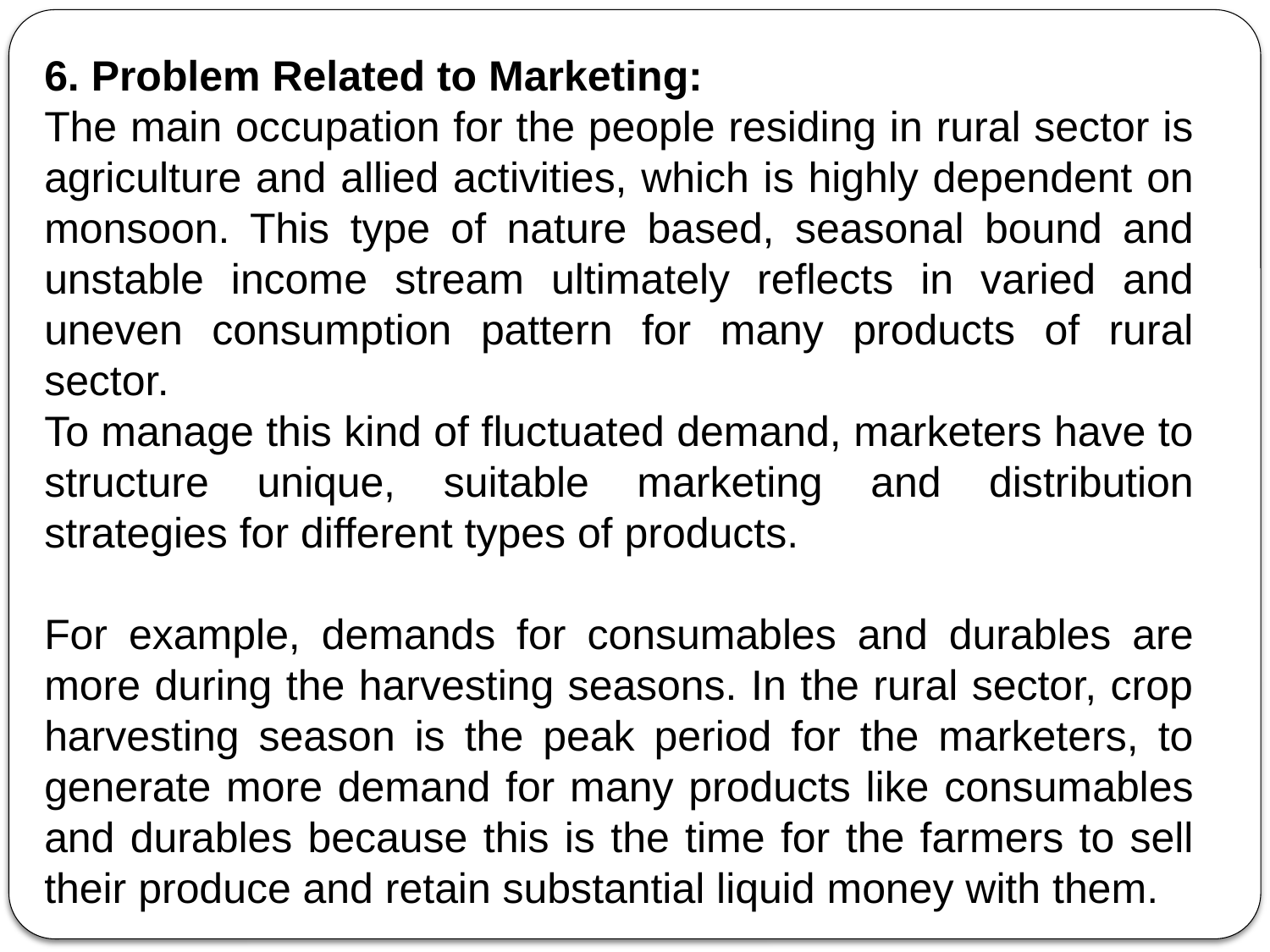

6. Problem Related to Marketing:
The main occupation for the people residing in rural sector is agriculture and allied activities, which is highly dependent on monsoon. This type of nature based, seasonal bound and unstable income stream ultimately reflects in varied and uneven consumption pattern for many products of rural sector.
To manage this kind of fluctuated demand, marketers have to structure unique, suitable marketing and distribution strategies for different types of products.

For example, demands for consumables and durables are more during the harvesting seasons. In the rural sector, crop harvesting season is the peak period for the marketers, to generate more demand for many products like consumables and durables because this is the time for the farmers to sell their produce and retain substantial liquid money with them.